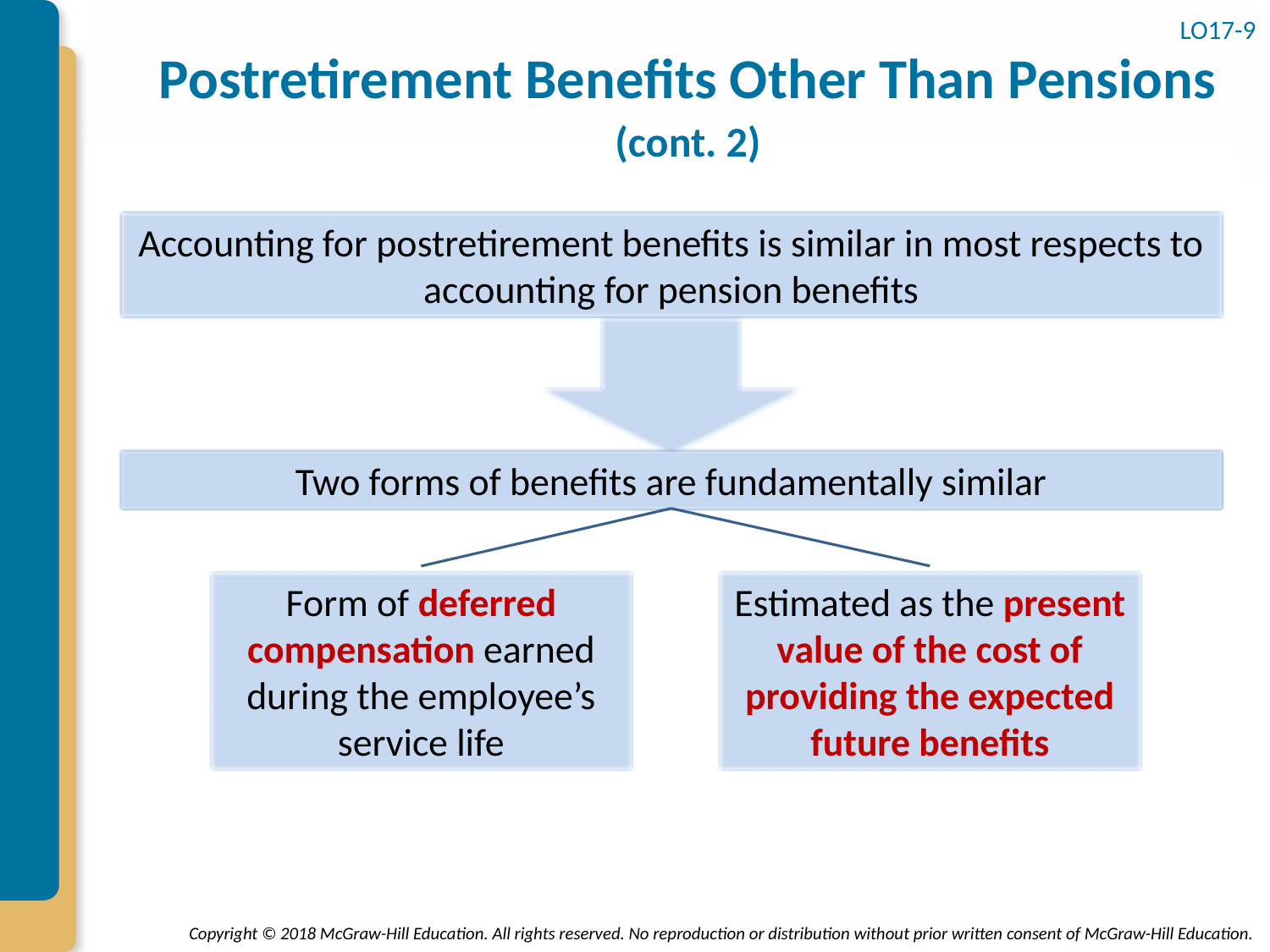

# Postretirement Benefits Other Than Pensions (cont. 2)
LO17-9
Accounting for postretirement benefits is similar in most respects to accounting for pension benefits

Two forms of benefits are fundamentally similar
Estimated as the present value of the cost of providing the expected future benefits
Form of deferred compensation earned during the employee’s service life